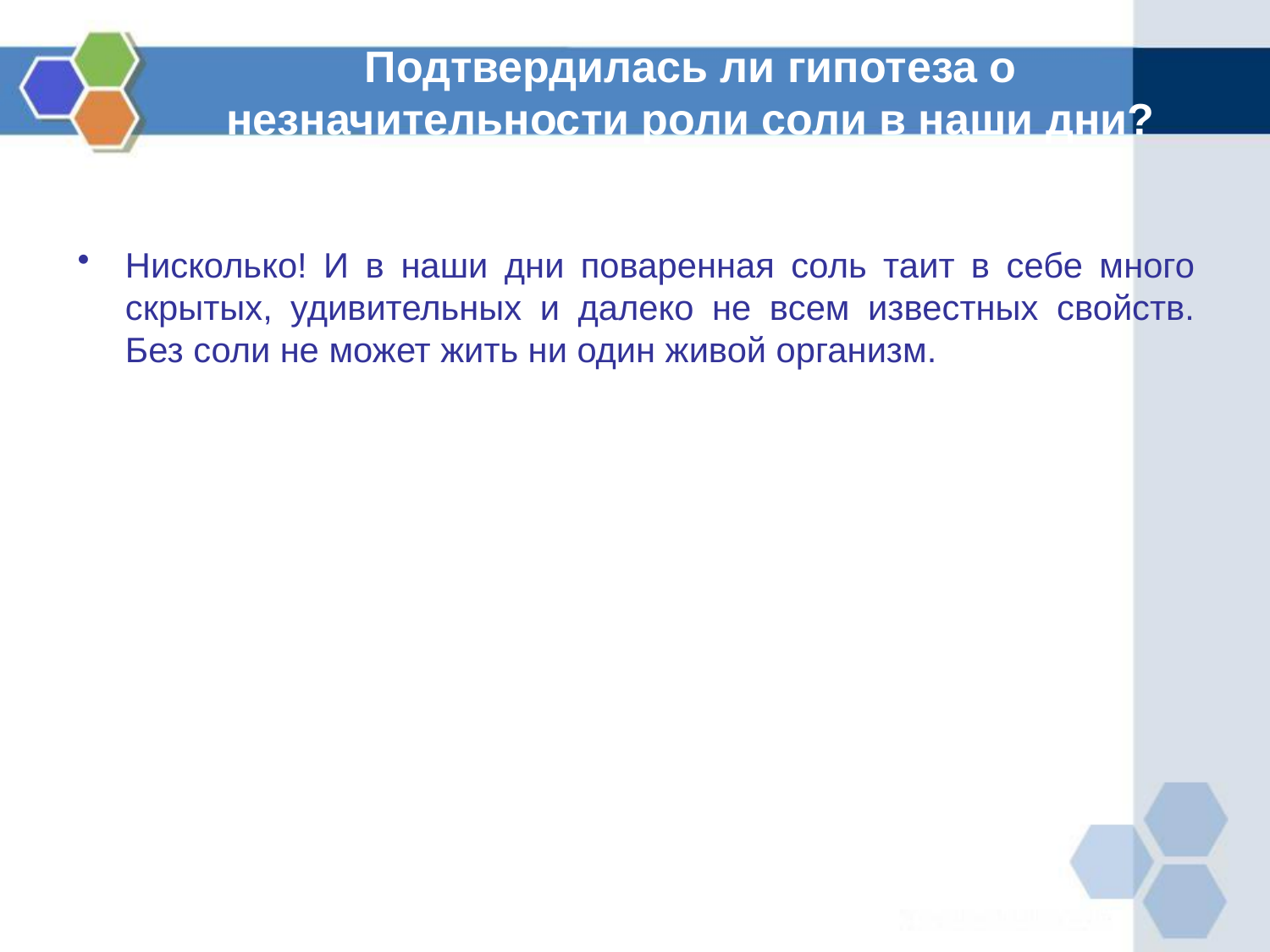

# Подтвердилась ли гипотеза о незначительности роли соли в наши дни?
Нисколько! И в наши дни поваренная соль таит в себе много скрытых, удивительных и далеко не всем известных свойств. Без соли не может жить ни один живой организм.